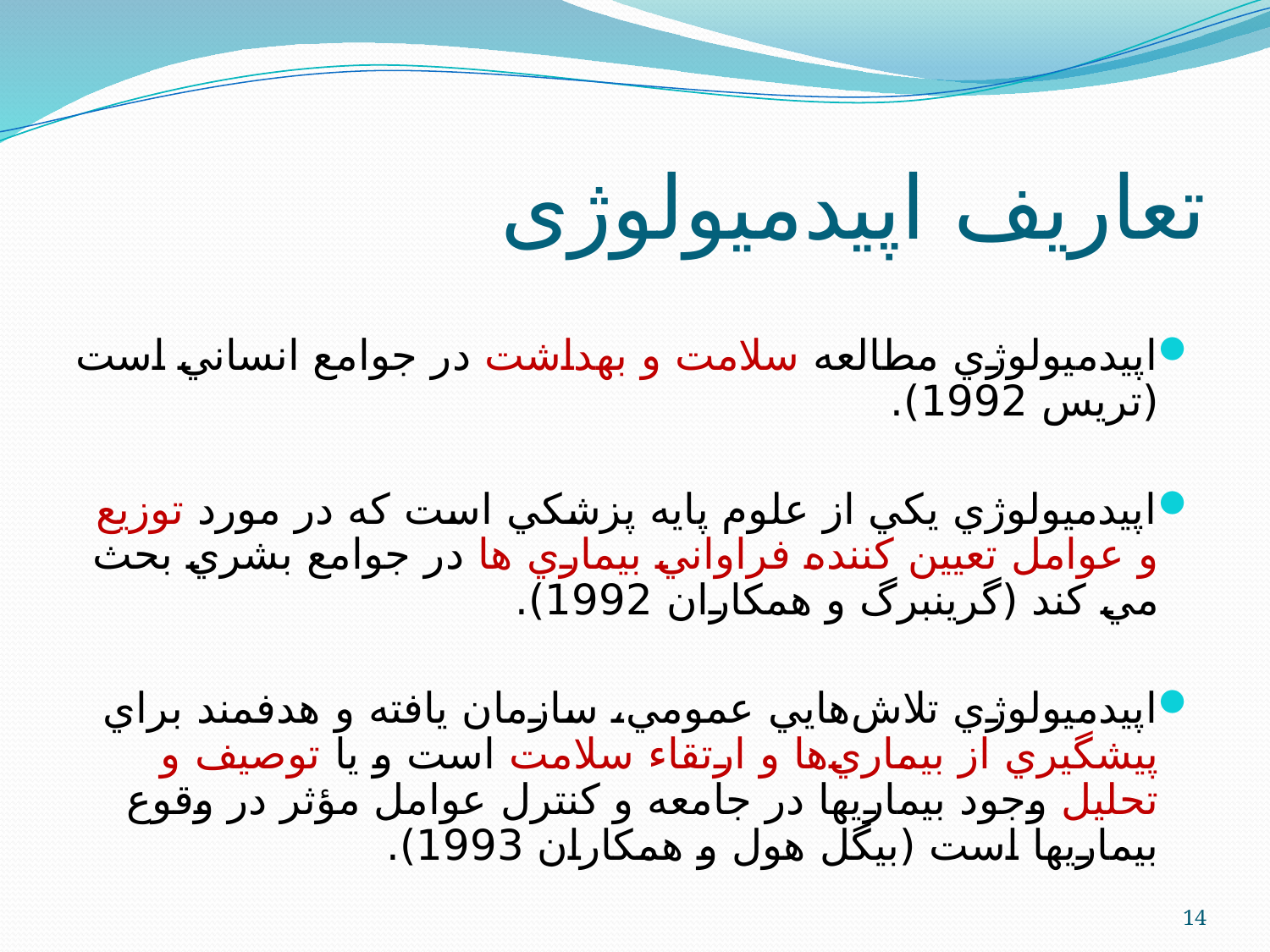

# تعاریف اپیدمیولوژی

اپيدميولوژي مطالعه سلامت و بهداشت در جوامع انساني است (تريس 1992).

اپيدميولوژي يكي از علوم پايه پزشكي است كه در مورد توزيع و عوامل تعيين كننده فراواني بيماري ها در جوامع بشري بحث مي كند (گرينبرگ و همكاران 1992).

اپيدميولوژي تلاش‌هايي عمومي، سازمان يافته و هدفمند براي پيشگيري از بيماري‌ها و ارتقاء سلامت است و يا توصيف و تحليل وجود بيماريها در جامعه و كنترل عوامل مؤثر در وقوع بيماريها است (بيگل هول و همكاران 1993).
14